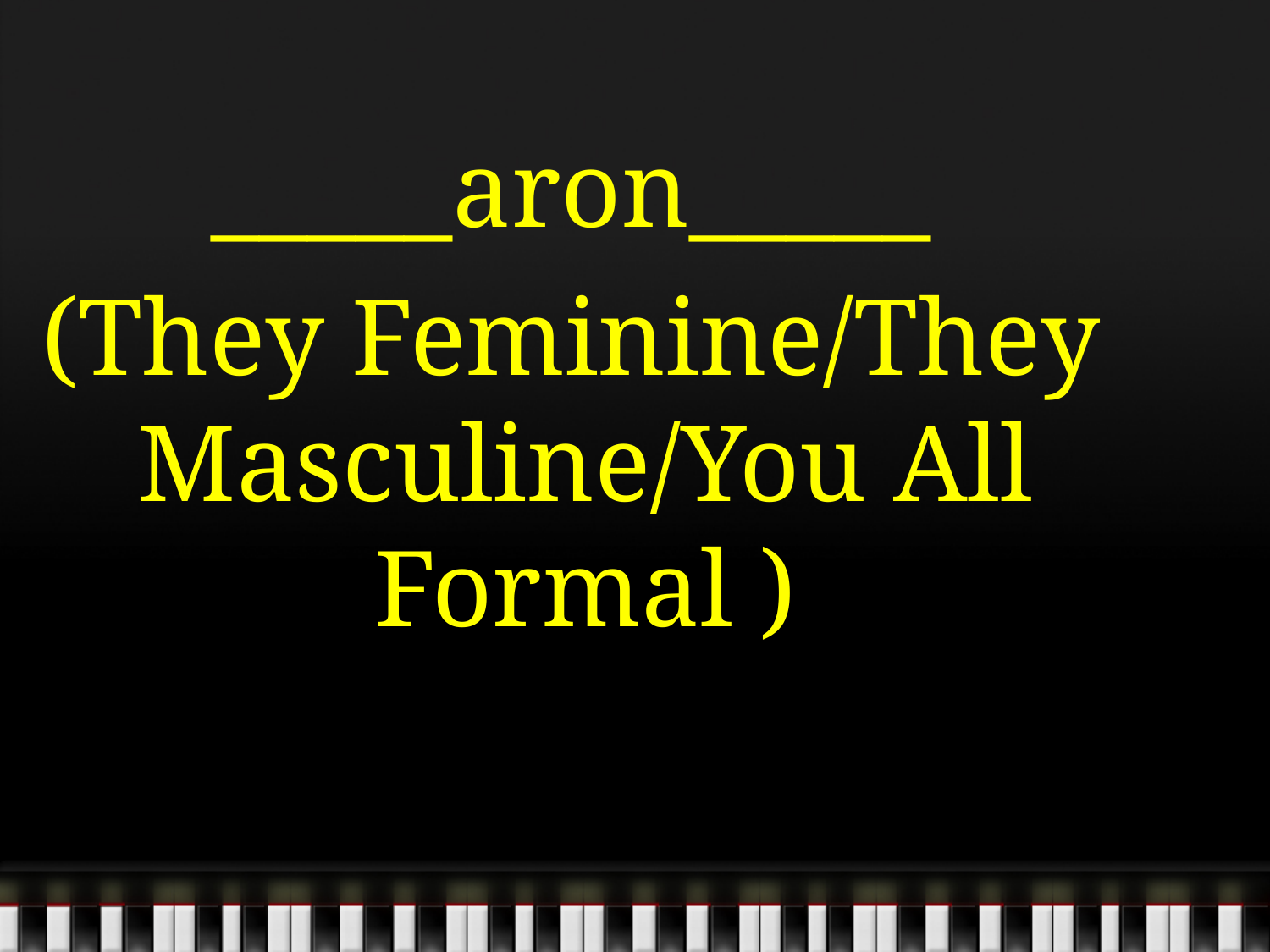

_____aron_____
(They Feminine/They Masculine/You All Formal )